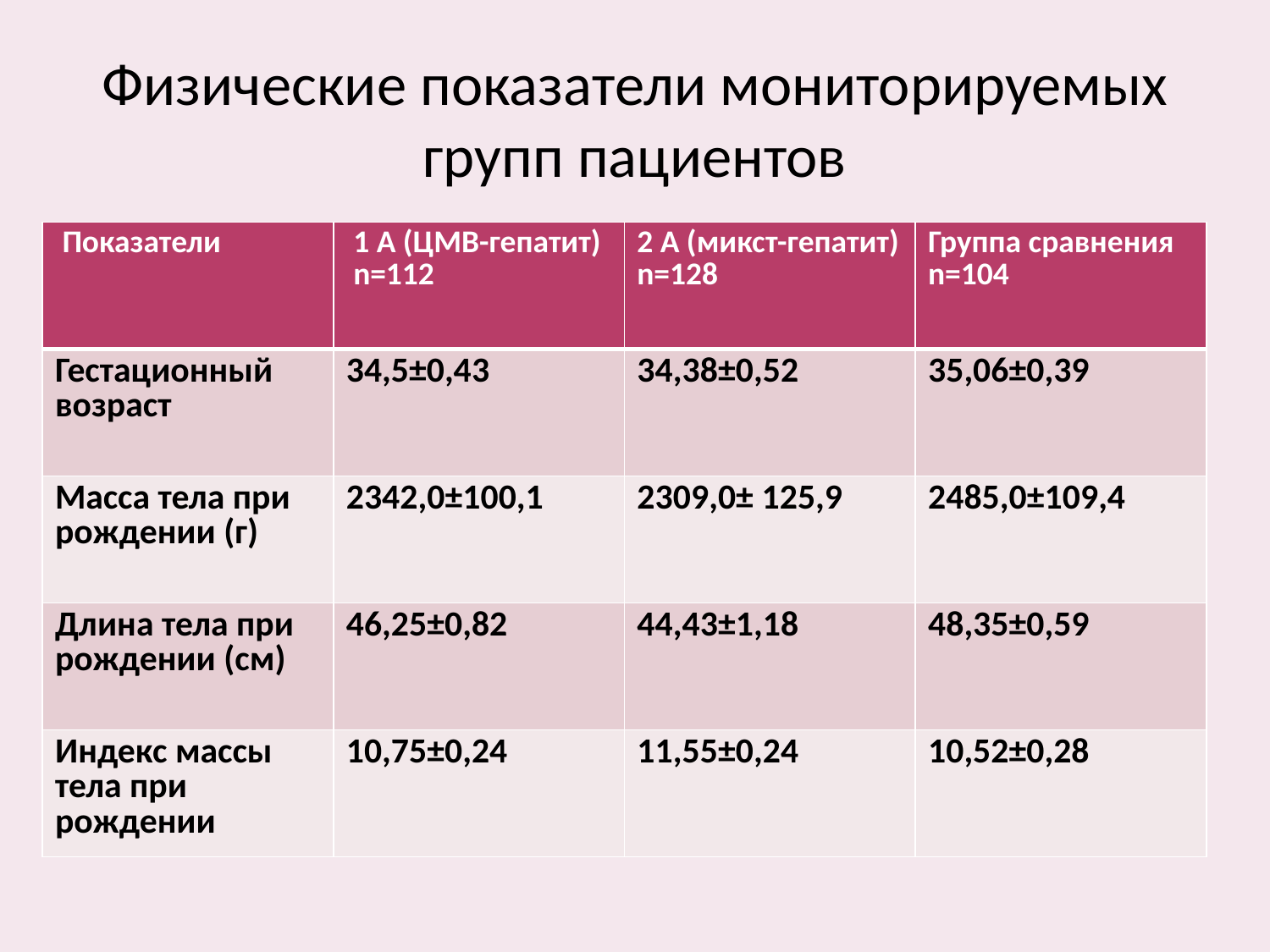

# Физические показатели мониторируемых групп пациентов
| Показатели | 1 А (ЦМВ-гепатит) n=112 | 2 А (микст-гепатит) n=128 | Группа сравнения n=104 |
| --- | --- | --- | --- |
| Гестационный возраст | 34,5±0,43 | 34,38±0,52 | 35,06±0,39 |
| Масса тела при рождении (г) | 2342,0±100,1 | 2309,0± 125,9 | 2485,0±109,4 |
| Длина тела при рождении (см) | 46,25±0,82 | 44,43±1,18 | 48,35±0,59 |
| Индекс массы тела при рождении | 10,75±0,24 | 11,55±0,24 | 10,52±0,28 |